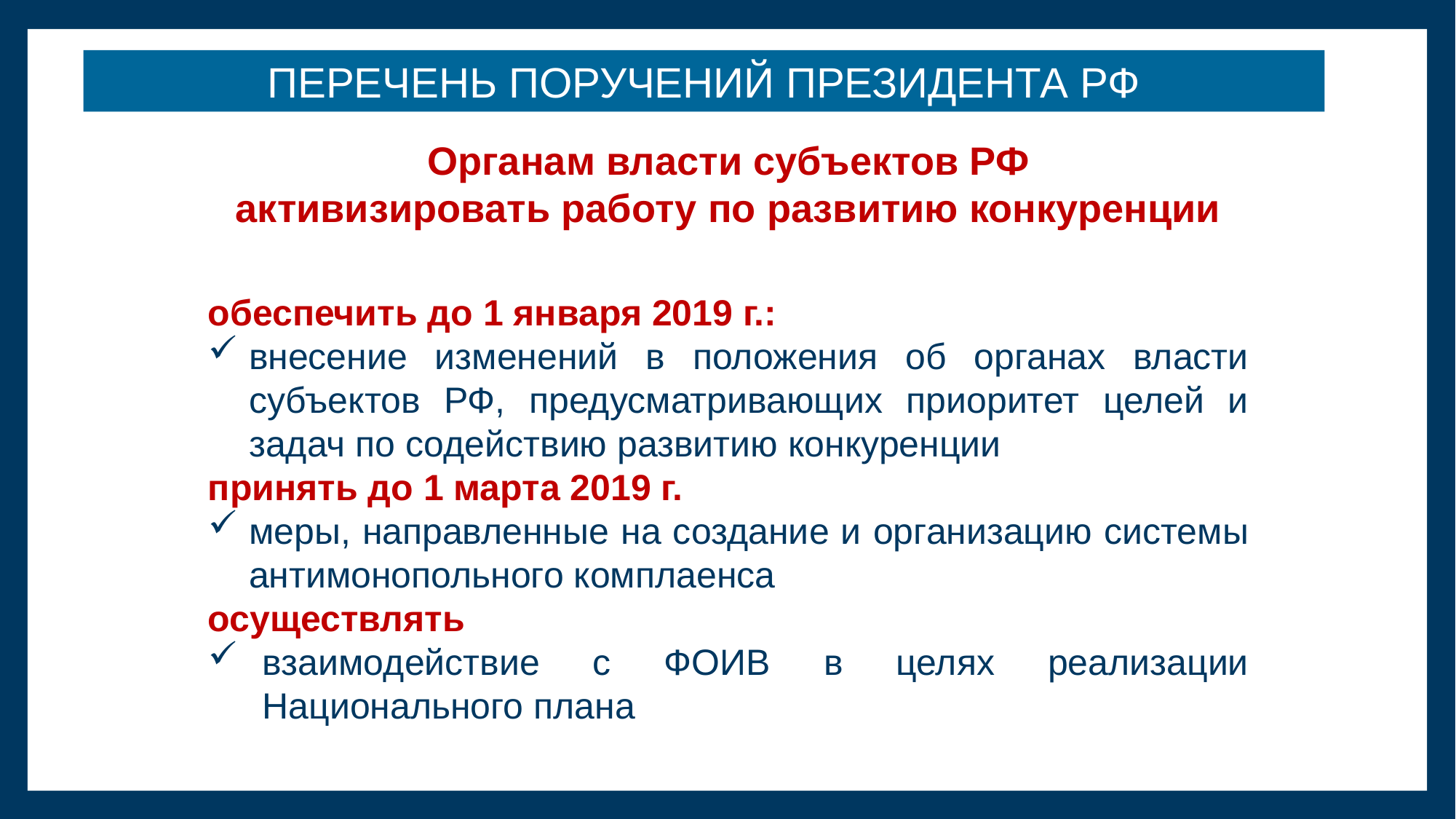

ПЕРЕЧЕНЬ ПОРУЧЕНИЙ ПРЕЗИДЕНТА РФ
Органам власти субъектов РФ
активизировать работу по развитию конкуренции
обеспечить до 1 января 2019 г.:
внесение изменений в положения об органах власти субъектов РФ, предусматривающих приоритет целей и задач по содействию развитию конкуренции
принять до 1 марта 2019 г.
меры, направленные на создание и организацию системы антимонопольного комплаенса
осуществлять
взаимодействие с ФОИВ в целях реализации Национального плана